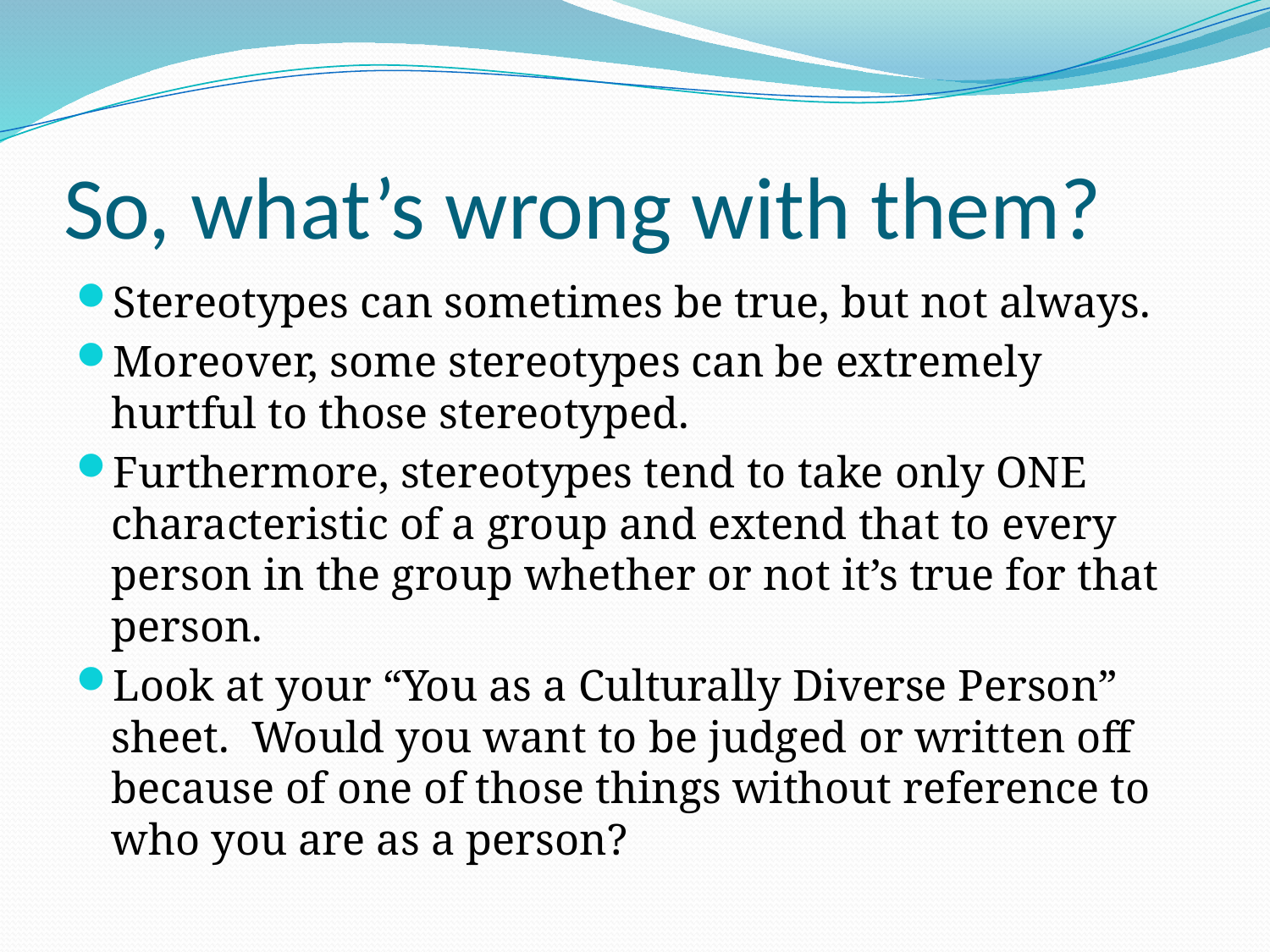

# So, what’s wrong with them?
Stereotypes can sometimes be true, but not always.
Moreover, some stereotypes can be extremely hurtful to those stereotyped.
Furthermore, stereotypes tend to take only ONE characteristic of a group and extend that to every person in the group whether or not it’s true for that person.
Look at your “You as a Culturally Diverse Person” sheet.  Would you want to be judged or written off because of one of those things without reference to who you are as a person?